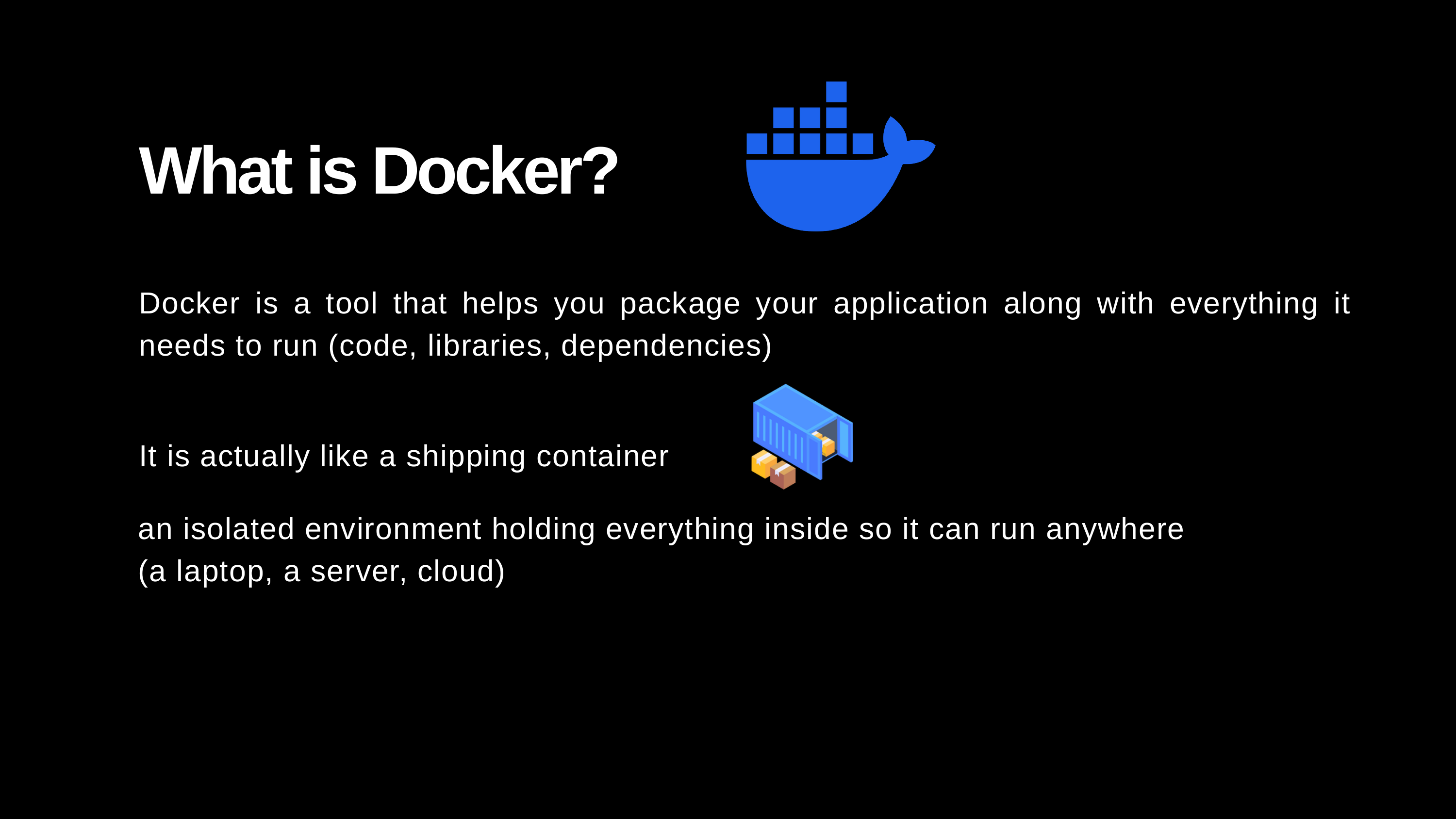

What is Docker?
Docker is a tool that helps you package your application along with everything it needs to run (code, libraries, dependencies)

It is actually like a shipping container
an isolated environment holding everything inside so it can run anywhere
(a laptop, a server, cloud)